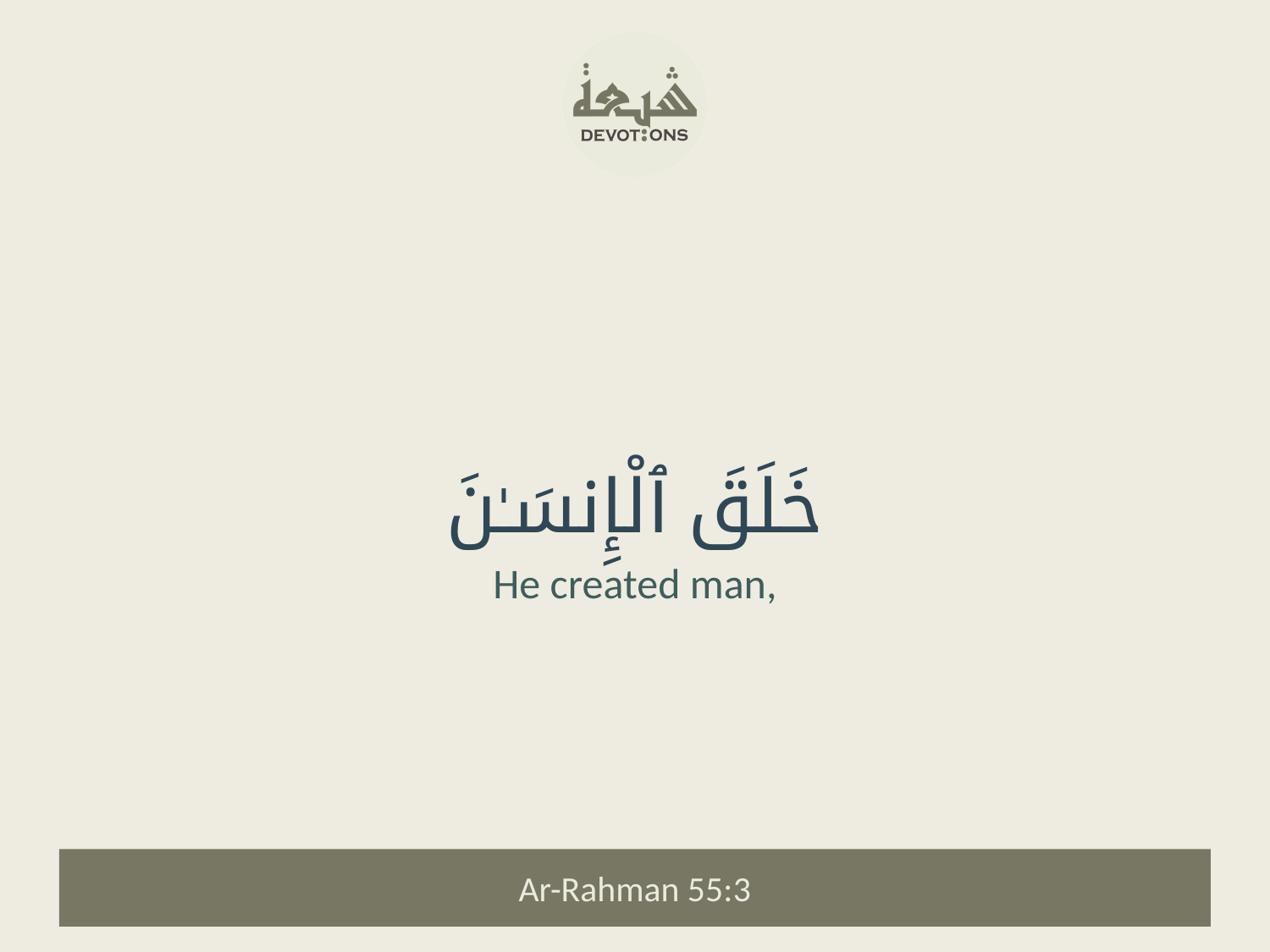

خَلَقَ ٱلْإِنسَـٰنَ
He created man,
Ar-Rahman 55:3